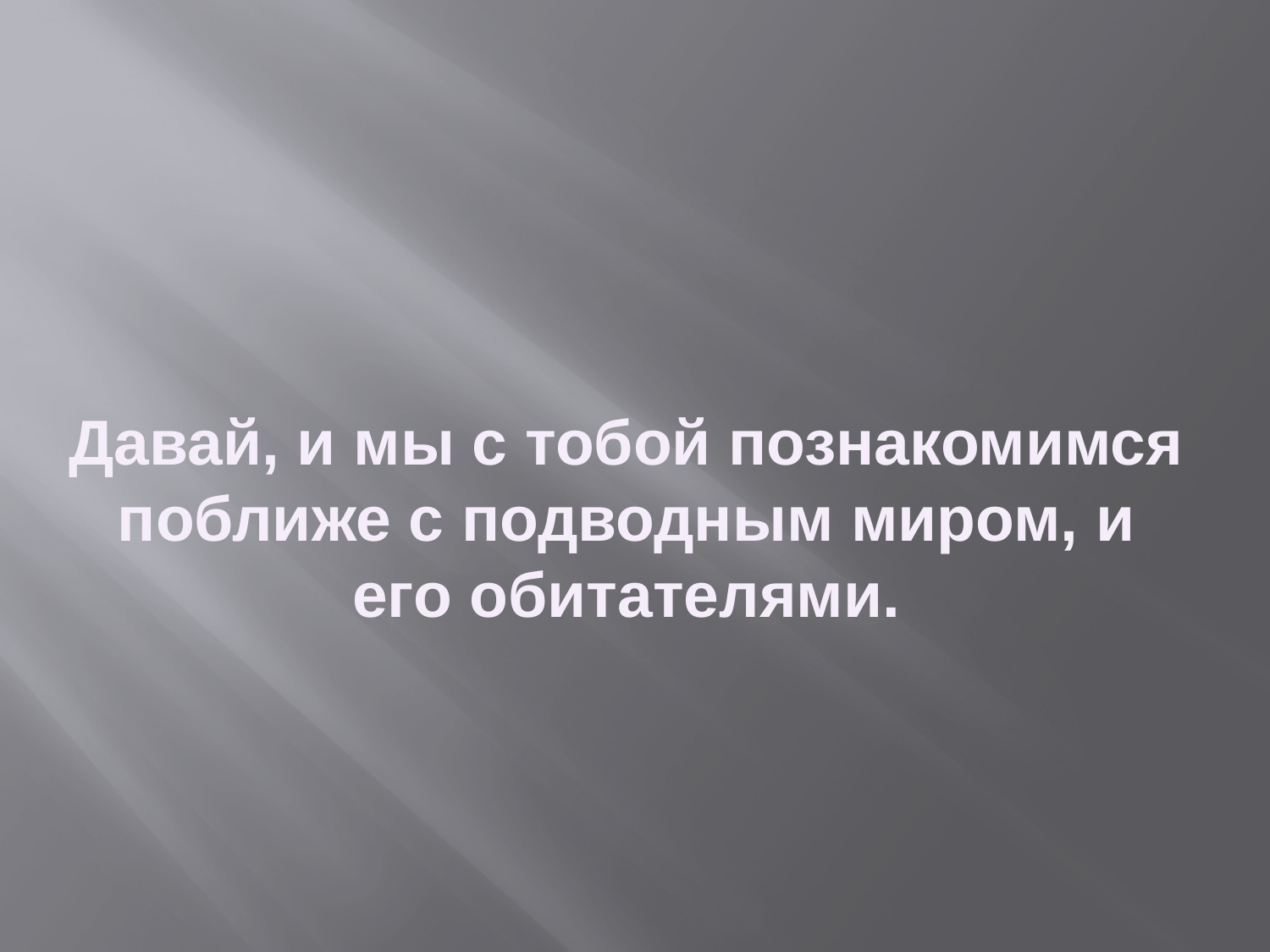

# Давай, и мы с тобой познакомимся поближе с подводным миром, и его обитателями.